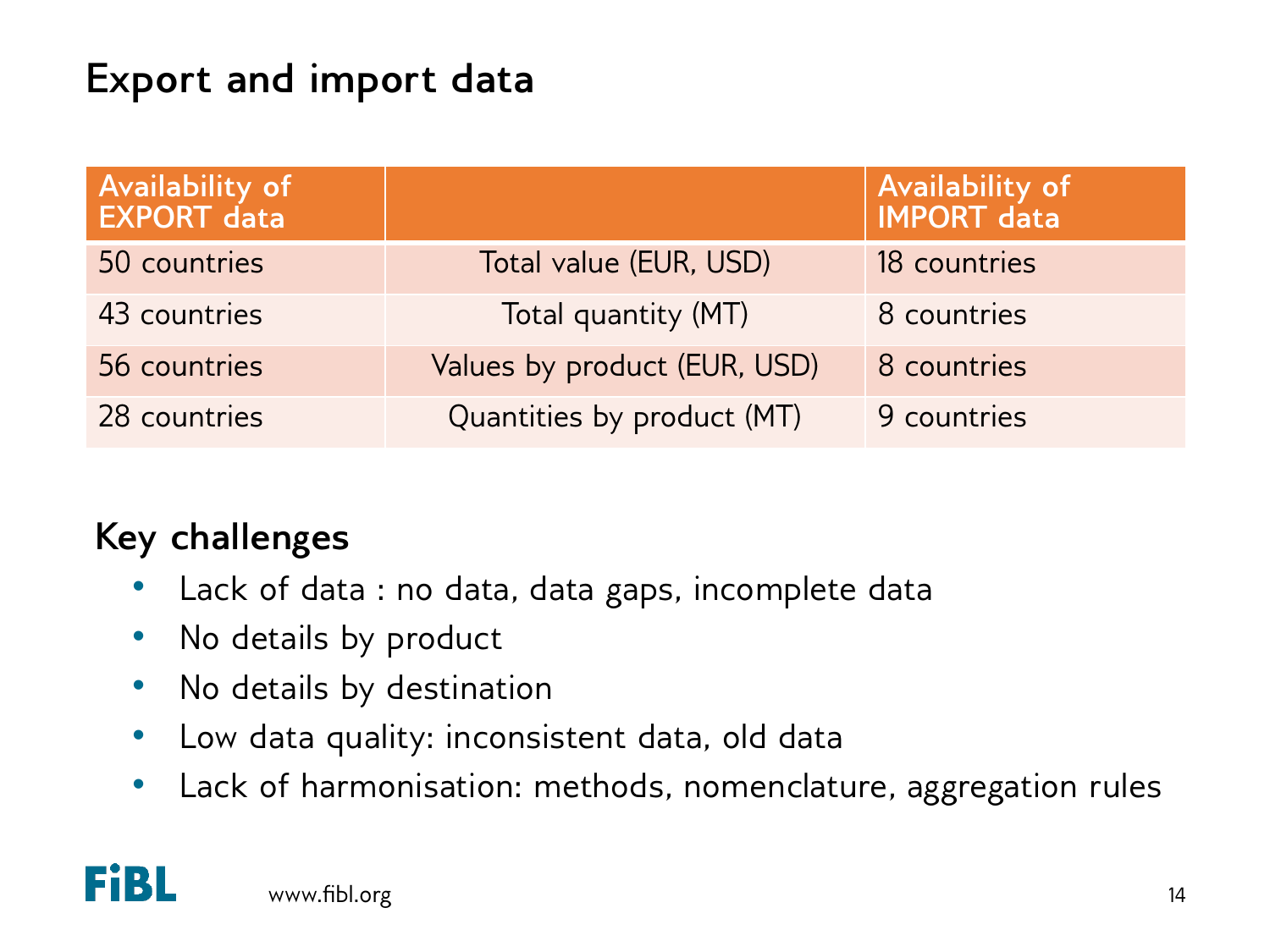

# Export and import data
| Availability of EXPORT data |  | Availability of IMPORT data |
| --- | --- | --- |
| 50 countries | Total value (EUR, USD) | 18 countries |
| 43 countries | Total quantity (MT) | 8 countries |
| 56 countries | Values by product (EUR, USD) | 8 countries |
| 28 countries | Quantities by product (MT) | 9 countries |
Key challenges
Lack of data : no data, data gaps, incomplete data
No details by product
No details by destination
Low data quality: inconsistent data, old data
Lack of harmonisation: methods, nomenclature, aggregation rules
14